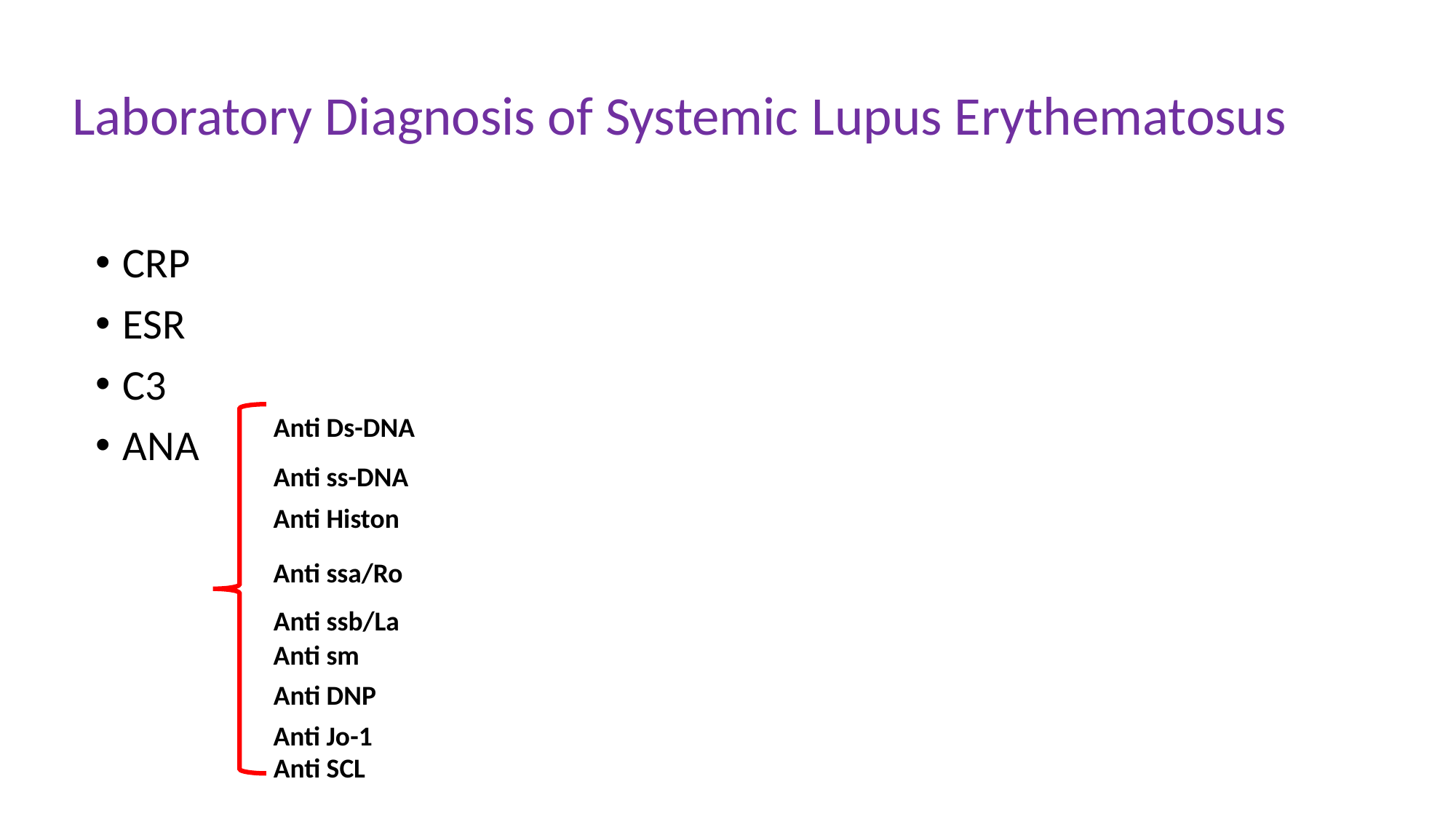

# Laboratory Diagnosis of Systemic Lupus Erythematosus
CRP
ESR
C3
ANA

Anti Ds-DNA
Anti ss-DNA
Anti Histon
Anti ssa/Ro
Anti ssb/La
Anti sm
Anti DNP
Anti Jo-1
Anti SCL